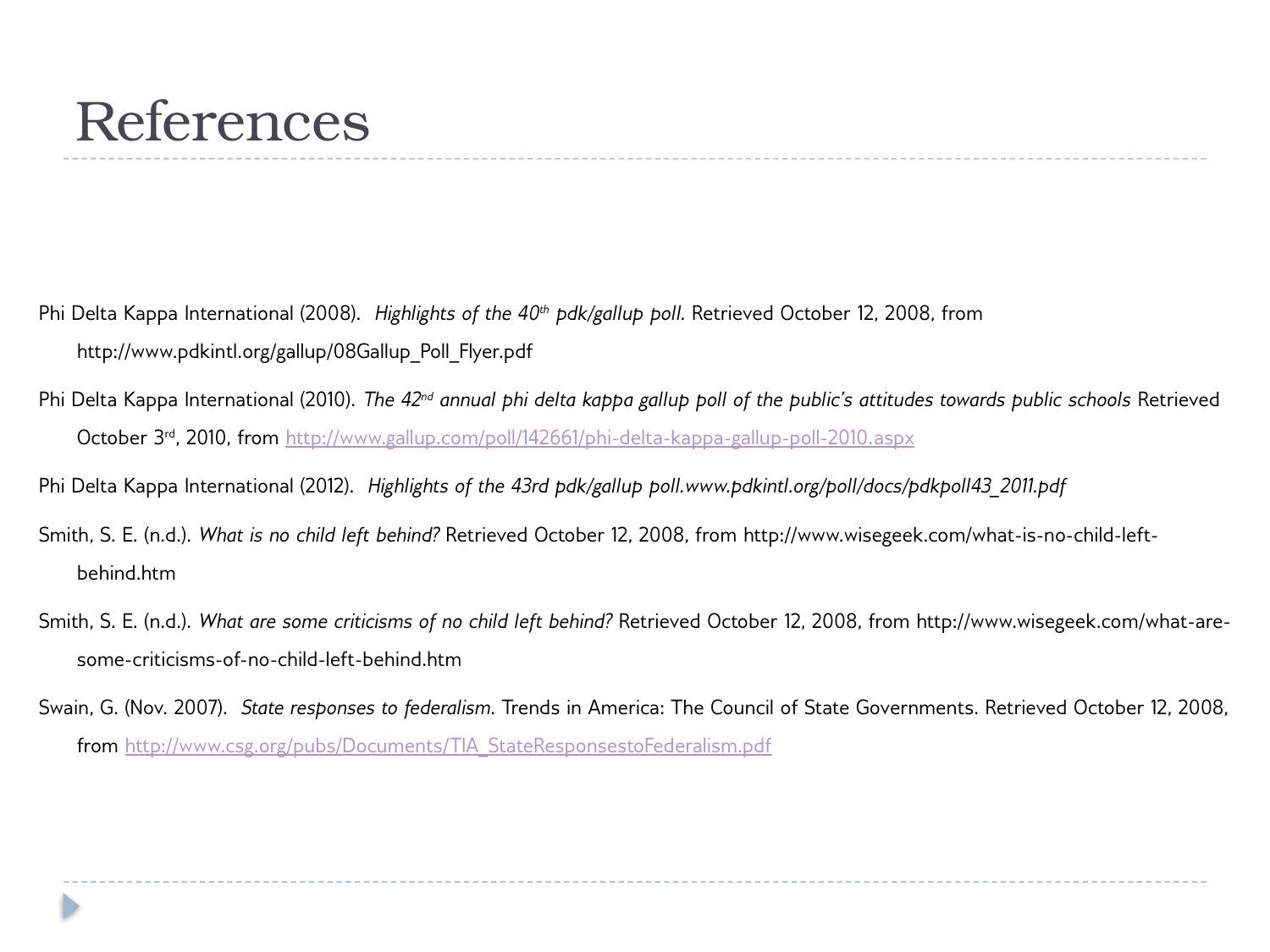

# References
Phi Delta Kappa International (2008).  Highlights of the 40th pdk/gallup poll. Retrieved October 12, 2008, from http://www.pdkintl.org/gallup/08Gallup_Poll_Flyer.pdf
Phi Delta Kappa International (2010). The 42nd annual phi delta kappa gallup poll of the public’s attitudes towards public schools Retrieved October 3rd, 2010, from http://www.gallup.com/poll/142661/phi-delta-kappa-gallup-poll-2010.aspx
Phi Delta Kappa International (2012).  Highlights of the 43rd pdk/gallup poll.www.pdkintl.org/poll/docs/pdkpoll43_2011.pdf
Smith, S. E. (n.d.). What is no child left behind? Retrieved October 12, 2008, from http://www.wisegeek.com/what-is-no-child-left-behind.htm
Smith, S. E. (n.d.). What are some criticisms of no child left behind? Retrieved October 12, 2008, from http://www.wisegeek.com/what-are-some-criticisms-of-no-child-left-behind.htm
Swain, G. (Nov. 2007).  State responses to federalism. Trends in America: The Council of State Governments. Retrieved October 12, 2008, from http://www.csg.org/pubs/Documents/TIA_StateResponsestoFederalism.pdf